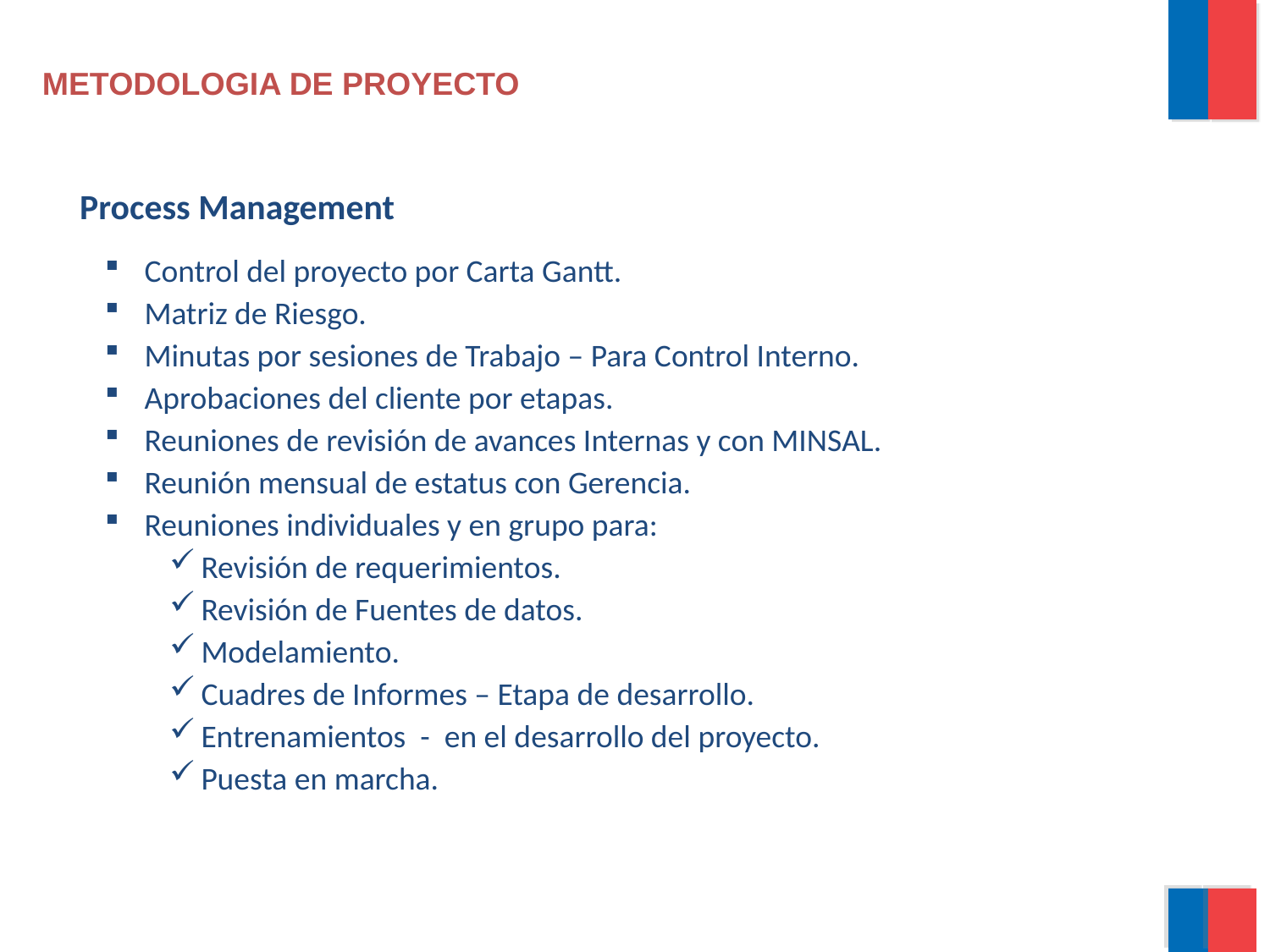

METODOLOGIA DE PROYECTO
Process Management

Control del proyecto por Carta Gantt.
Matriz de Riesgo.
Minutas por sesiones de Trabajo – Para Control Interno.
Aprobaciones del cliente por etapas.
Reuniones de revisión de avances Internas y con MINSAL.
Reunión mensual de estatus con Gerencia.
Reuniones individuales y en grupo para:
Revisión de requerimientos.
Revisión de Fuentes de datos.
Modelamiento.
Cuadres de Informes – Etapa de desarrollo.
Entrenamientos  -  en el desarrollo del proyecto.
Puesta en marcha.